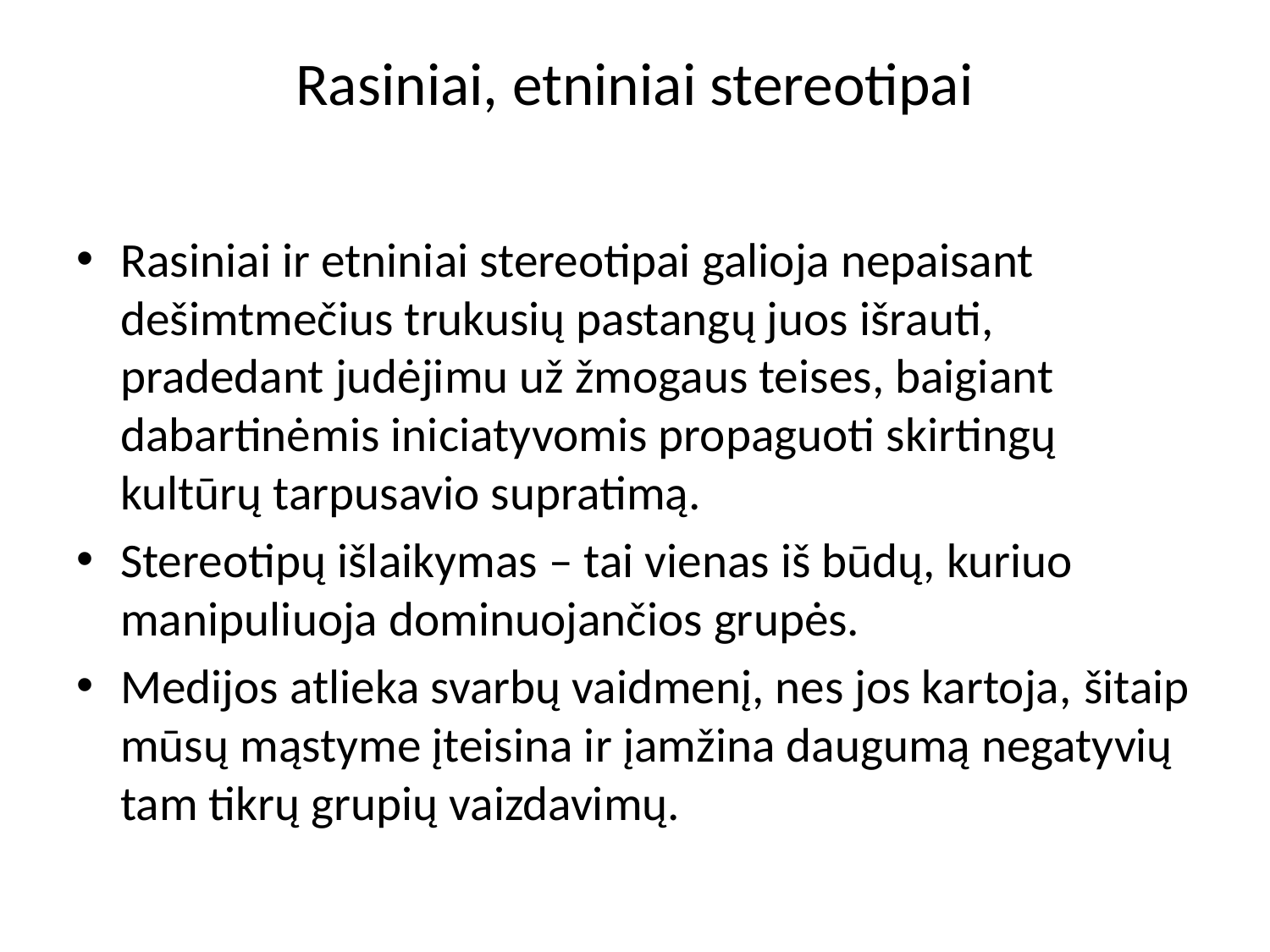

# Rasiniai, etniniai stereotipai
Rasiniai ir etniniai stereotipai galioja nepaisant dešimtmečius trukusių pastangų juos išrauti, pradedant judėjimu už žmogaus teises, baigiant dabartinėmis iniciatyvomis propaguoti skirtingų kultūrų tarpusavio supratimą.
Stereotipų išlaikymas – tai vienas iš būdų, kuriuo manipuliuoja dominuojančios grupės.
Medijos atlieka svarbų vaidmenį, nes jos kartoja, šitaip mūsų mąstyme įteisina ir įamžina daugumą negatyvių tam tikrų grupių vaizdavimų.